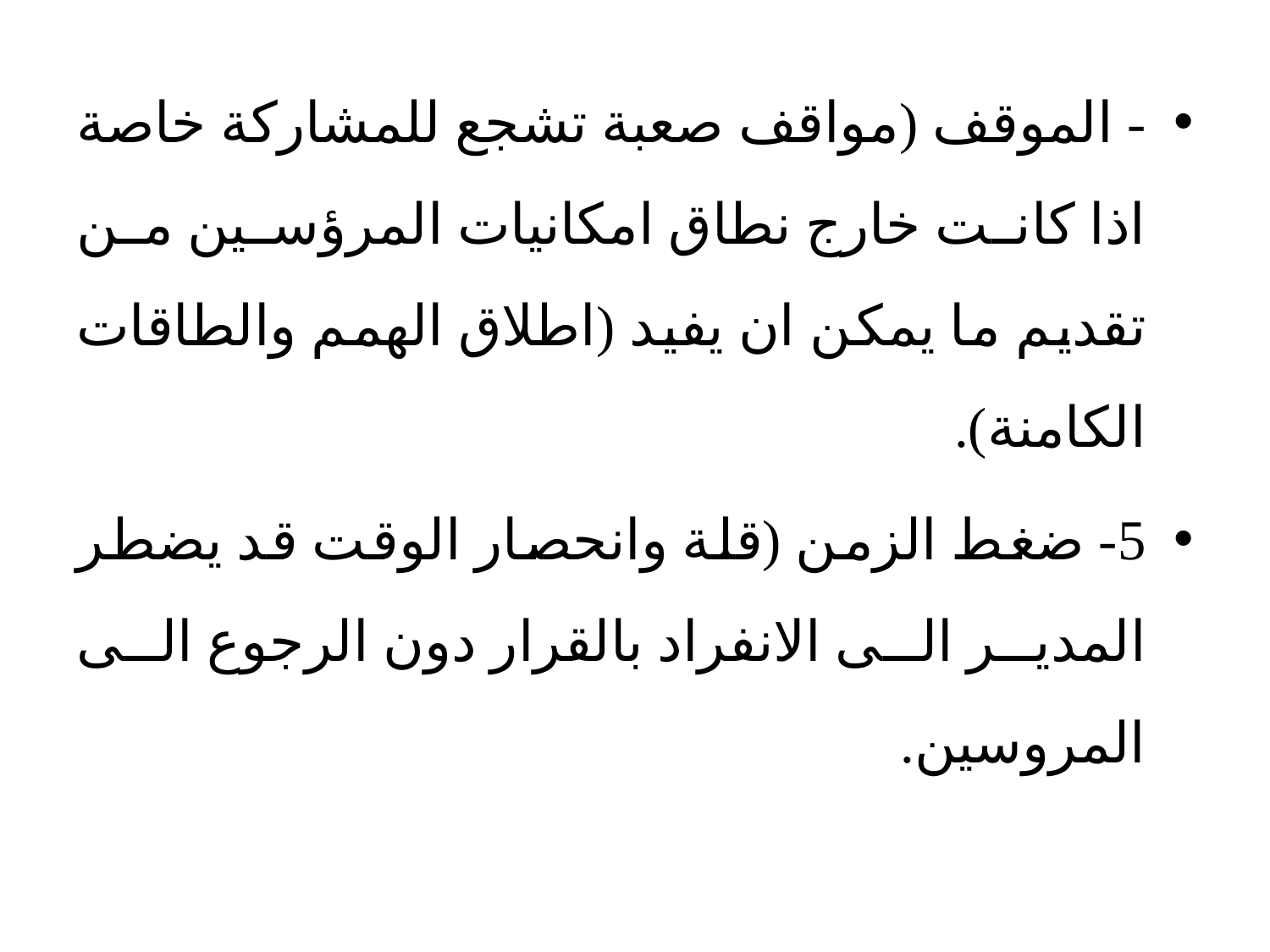

- الموقف (مواقف صعبة تشجع للمشاركة خاصة اذا كانت خارج نطاق امكانيات المرؤسين من تقديم ما يمكن ان يفيد (اطلاق الهمم والطاقات الكامنة).
5- ضغط الزمن (قلة وانحصار الوقت قد يضطر المدير الى الانفراد بالقرار دون الرجوع الى المروسين.